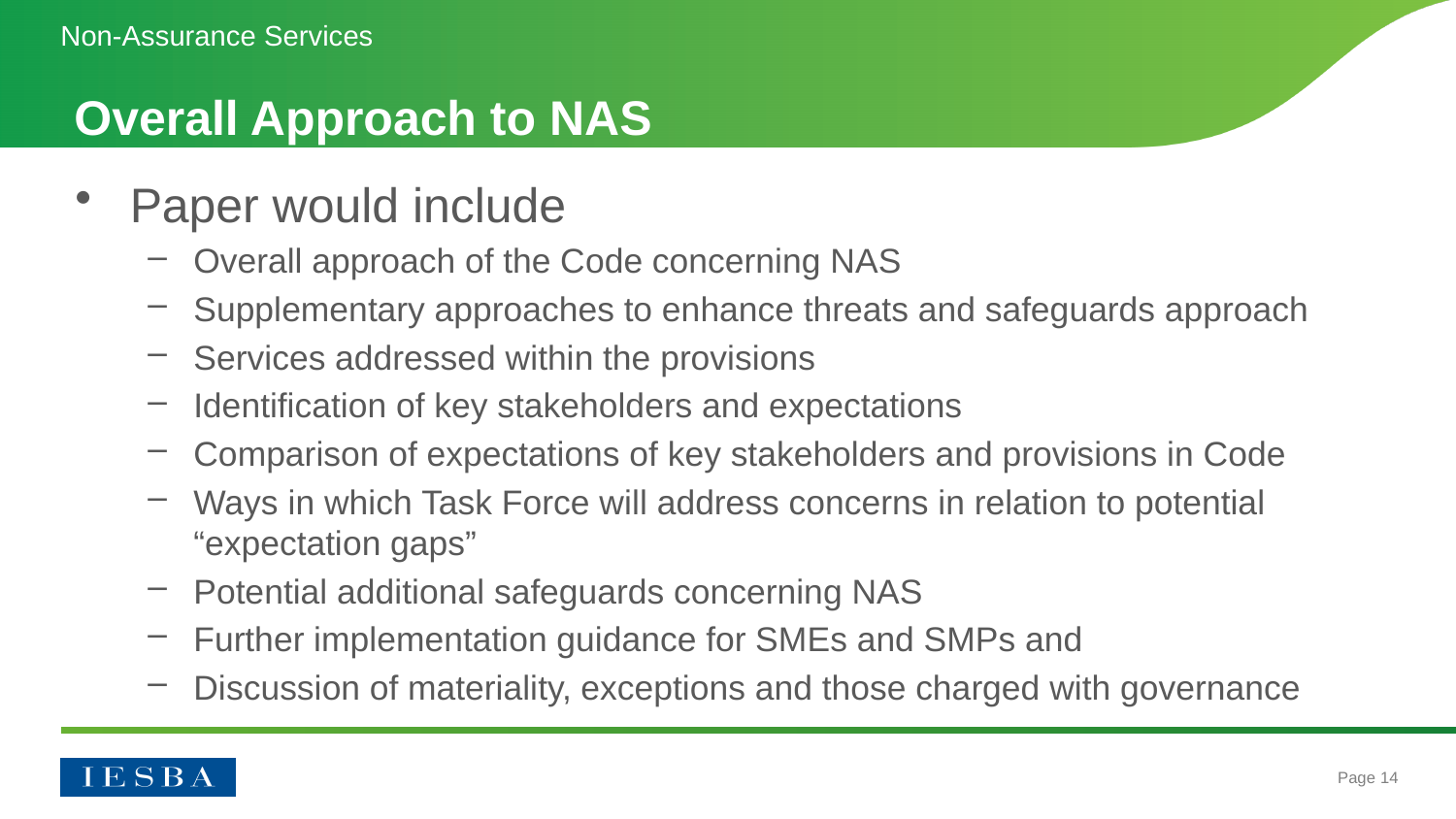

Non-Assurance Services

# Overall Approach to NAS
Paper would include
Overall approach of the Code concerning NAS
Supplementary approaches to enhance threats and safeguards approach
Services addressed within the provisions
Identification of key stakeholders and expectations
Comparison of expectations of key stakeholders and provisions in Code
Ways in which Task Force will address concerns in relation to potential “expectation gaps”
Potential additional safeguards concerning NAS
Further implementation guidance for SMEs and SMPs and
Discussion of materiality, exceptions and those charged with governance